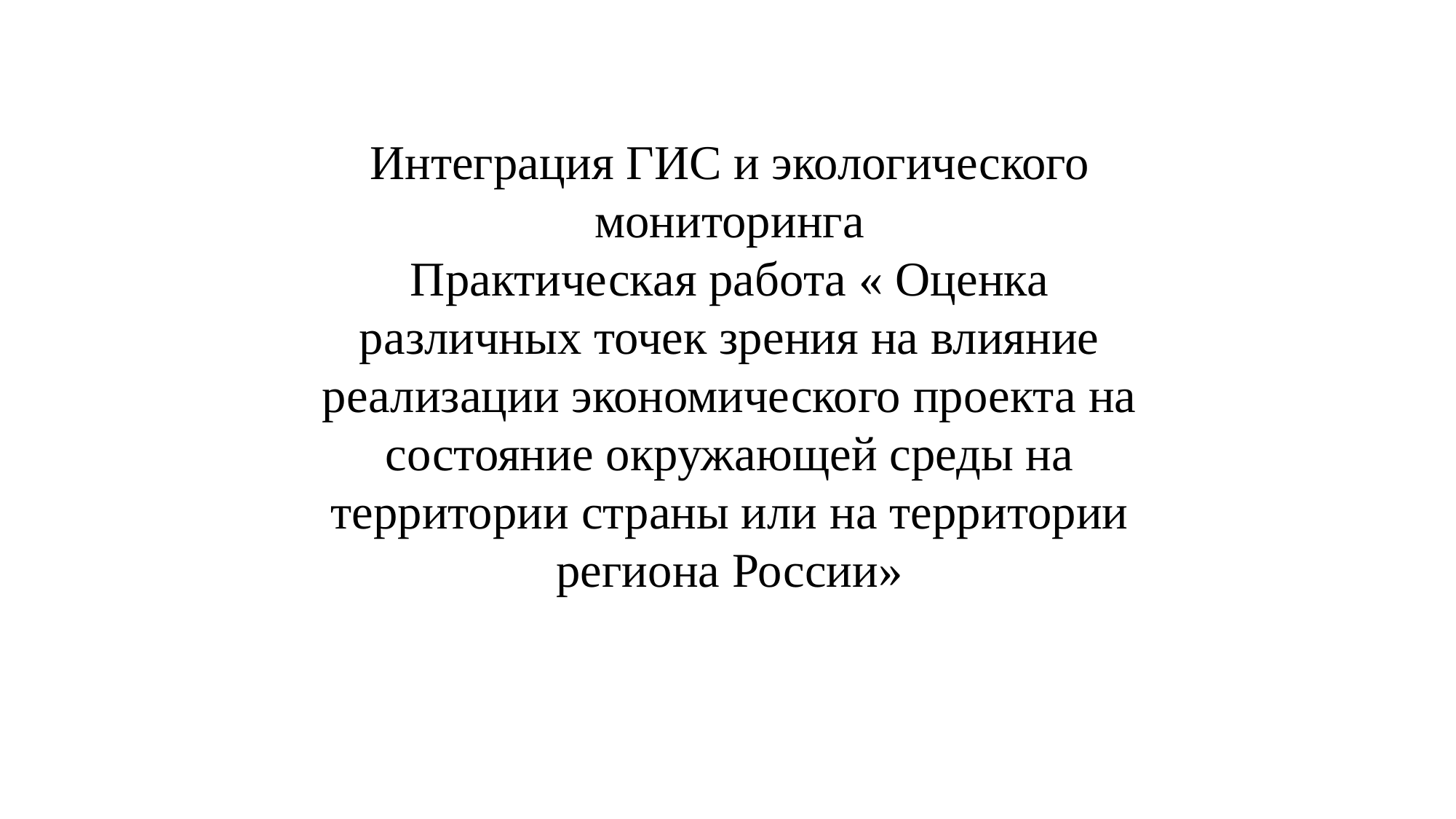

Интеграция ГИС и экологического мониторинга
Практическая работа « Оценка различных точек зрения на влияние реализации экономического проекта на состояние окружающей среды на территории страны или на территории региона России»